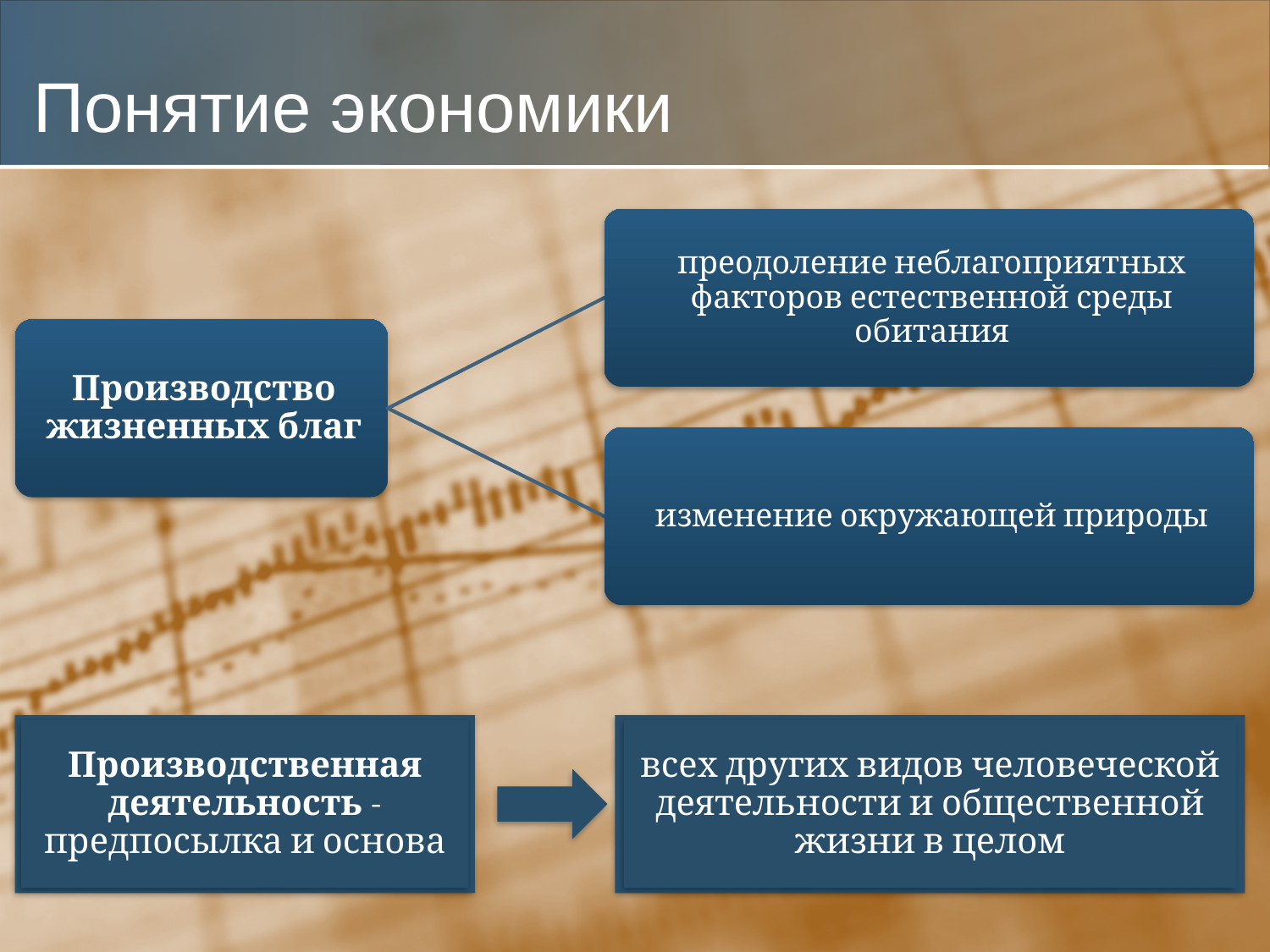

# Понятие экономики
Производство жизненных благ

преодоление неблагоприятных факторов естественной среды обитания

изменение окружающей природы

Производственная деятельность - предпосылка и основа

всех других видов человеческой деятельности и общественной жизни в целом